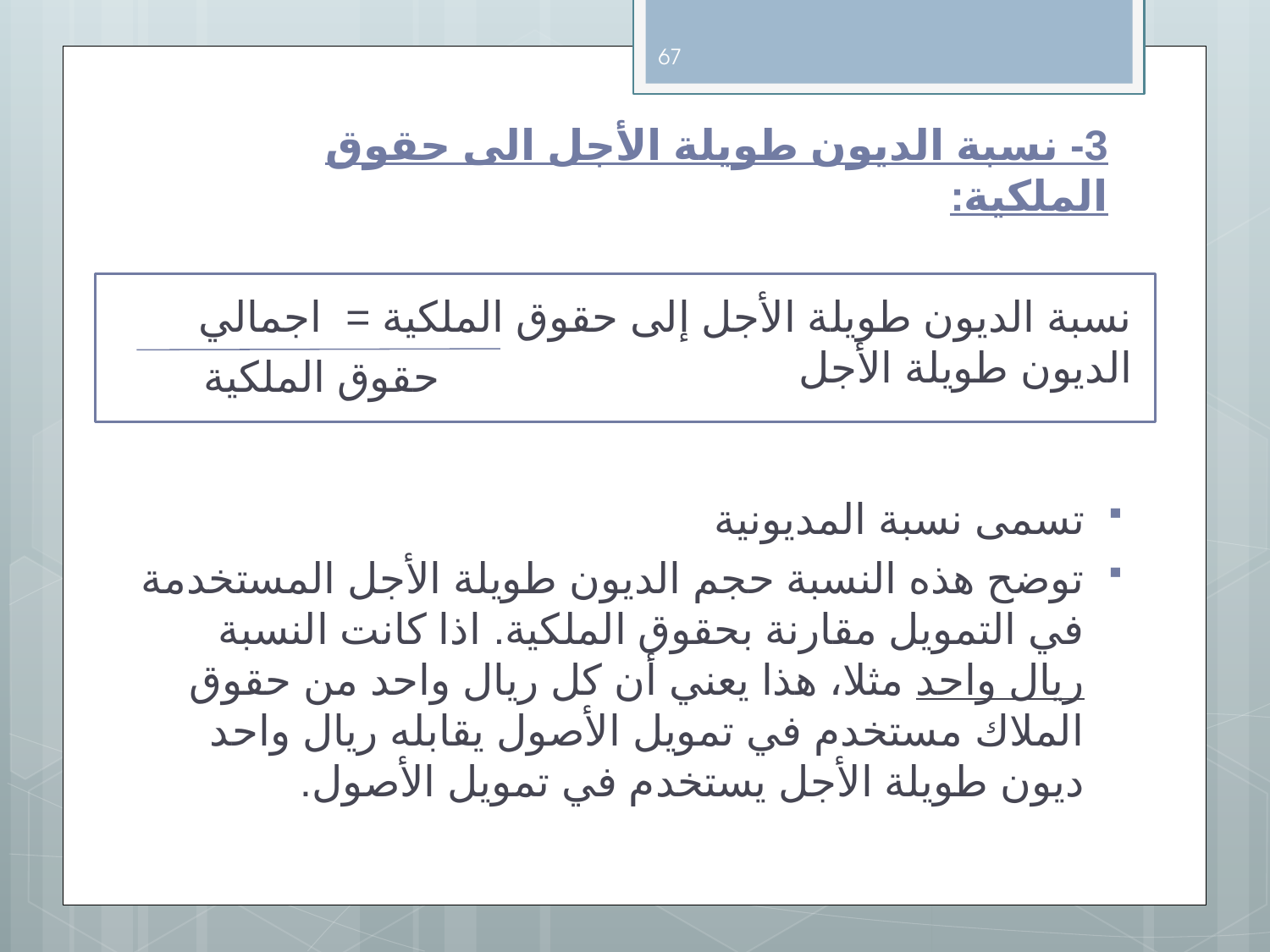

67
# 3- نسبة الديون طويلة الأجل الى حقوق الملكية:

نسبة الديون طويلة الأجل إلى حقوق الملكية =  اجمالي الديون طويلة الأجل
حقوق الملكية
تسمى نسبة المديونية
توضح هذه النسبة حجم الديون طويلة الأجل المستخدمة في التمويل مقارنة بحقوق الملكية. اذا كانت النسبة ريال واحد مثلا، هذا يعني أن كل ريال واحد من حقوق الملاك مستخدم في تمويل الأصول يقابله ريال واحد ديون طويلة الأجل يستخدم في تمويل الأصول.